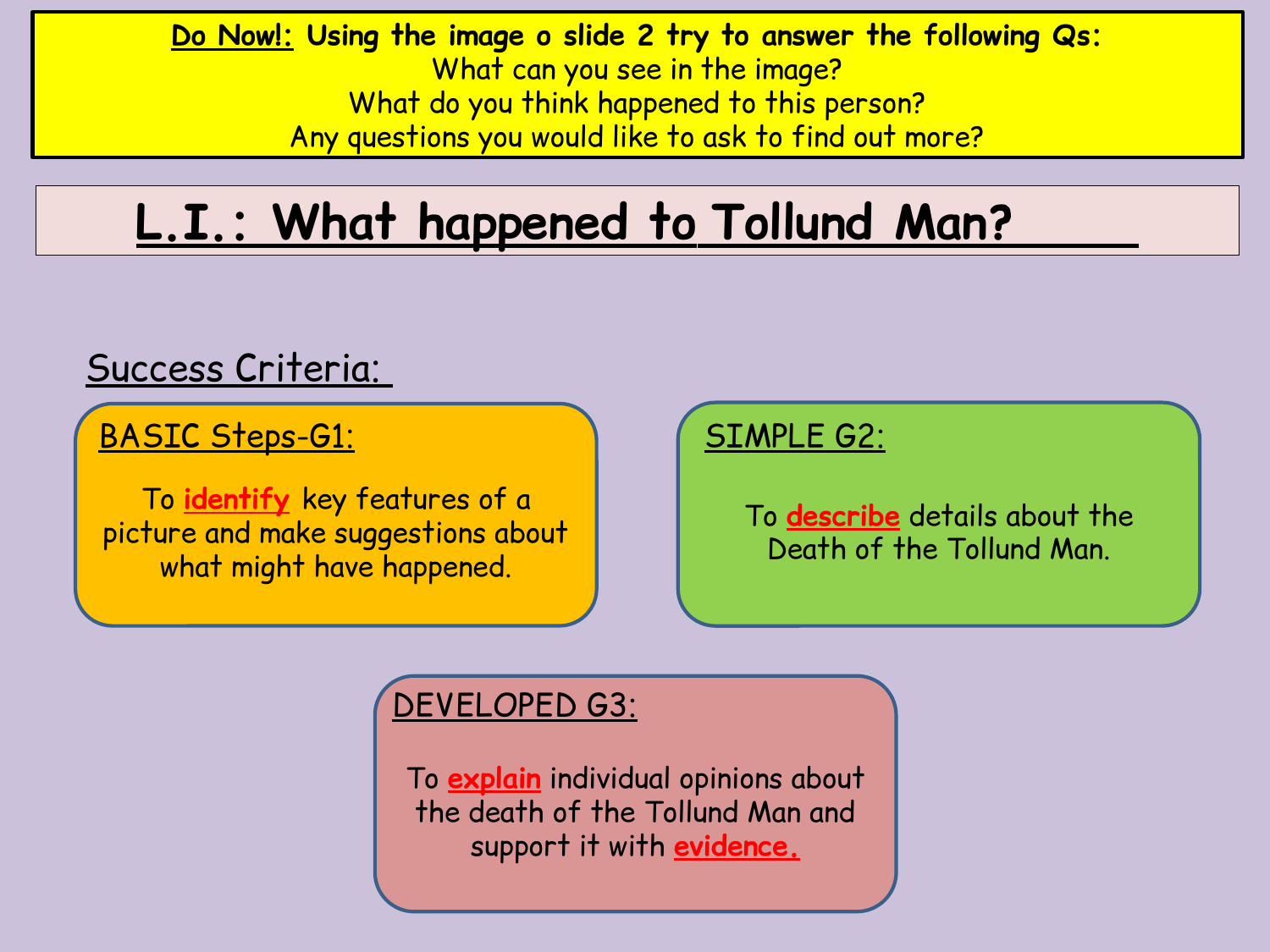

Do Now!: Using the image o slide 2 try to answer the following Qs:
What can you see in the image?
What do you think happened to this person?
Any questions you would like to ask to find out more?
L.I.: What happened to Tollund Man?
Success Criteria:

To describe details about the Death of the Tollund Man.

To identify key features of a picture and make suggestions about what might have happened.
BASIC Steps-G1:
SIMPLE G2:

To explain individual opinions about the death of the Tollund Man and support it with evidence.
DEVELOPED G3: